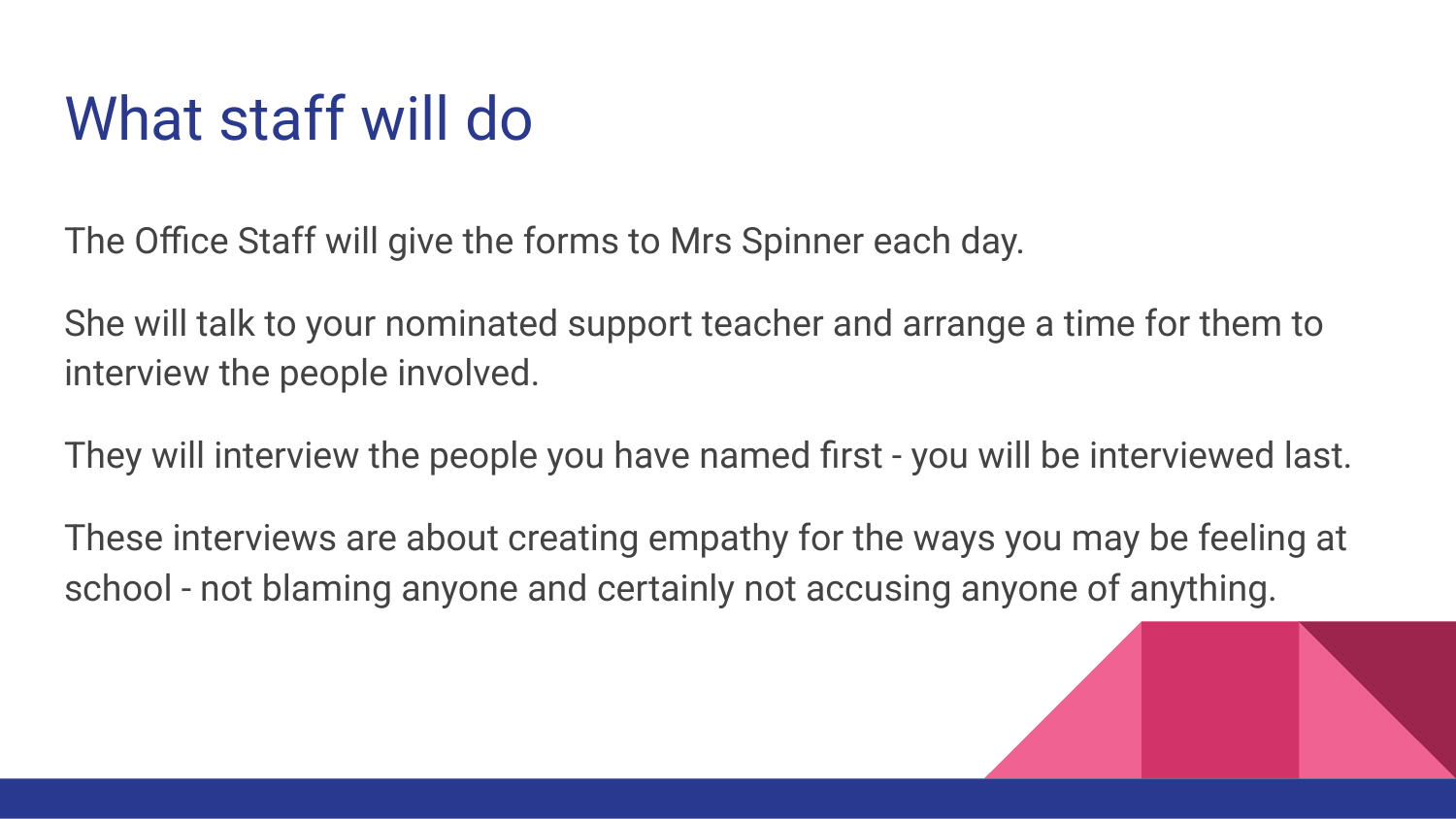

# What staff will do
The Office Staff will give the forms to Mrs Spinner each day.
She will talk to your nominated support teacher and arrange a time for them to interview the people involved.
They will interview the people you have named first - you will be interviewed last.
These interviews are about creating empathy for the ways you may be feeling at school - not blaming anyone and certainly not accusing anyone of anything.